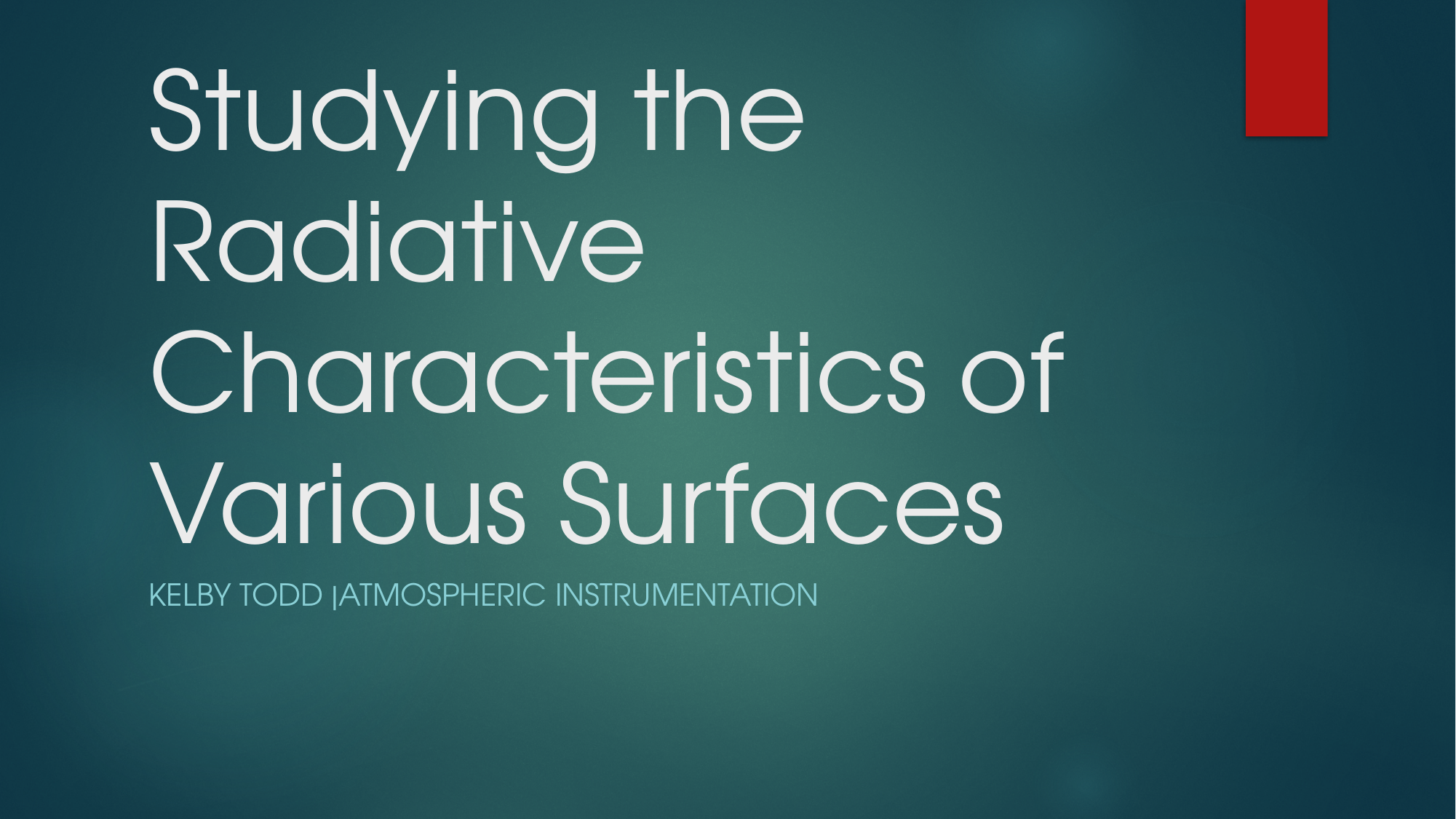

# Studying the Radiative Characteristics of Various Surfaces
Kelby todd |Atmospheric instrumentation